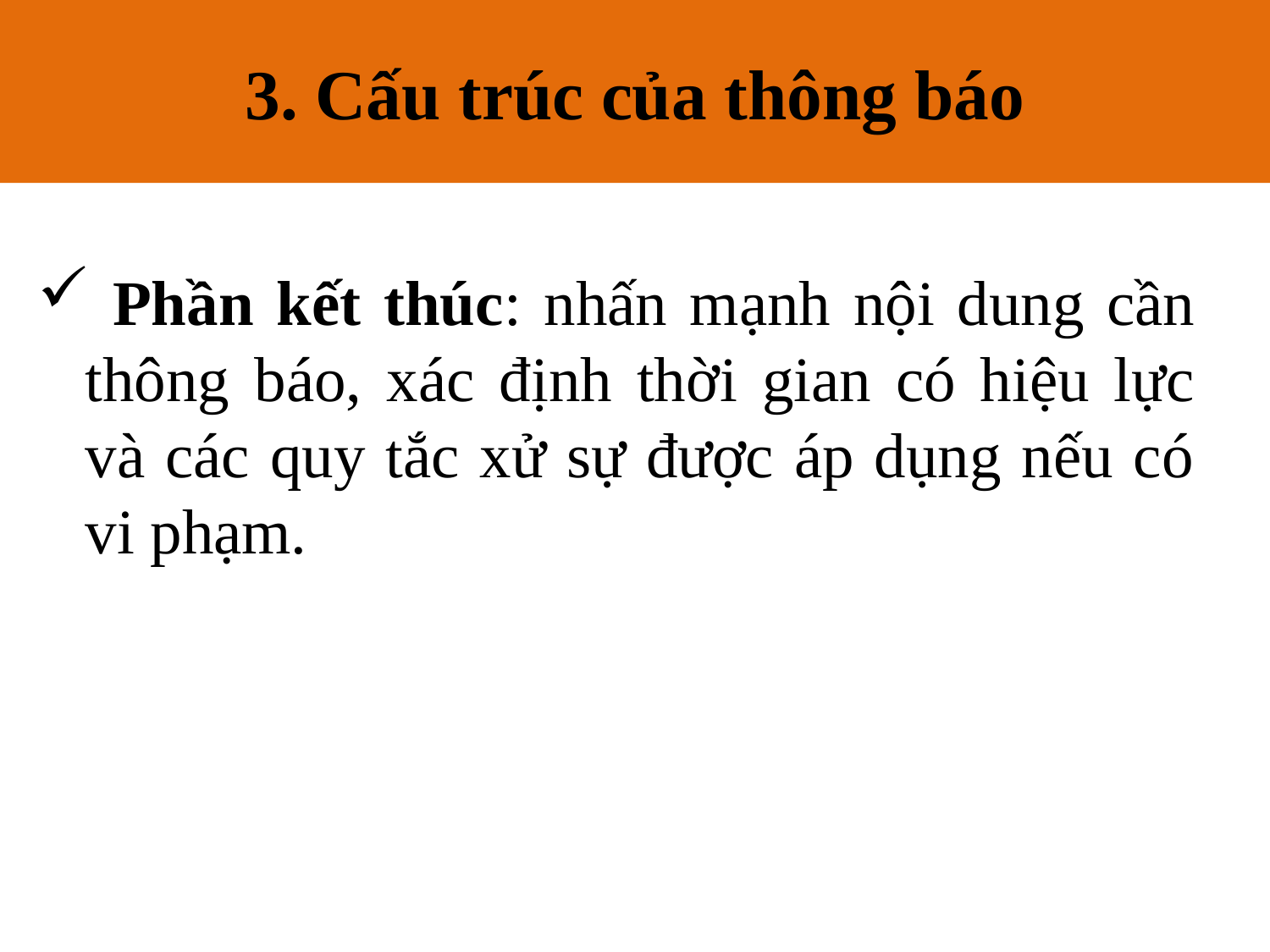

3. Cấu trúc của thông báo
# 3. Cấu trúc của thông báo
 Phần kết thúc: nhấn mạnh nội dung cần thông báo, xác định thời gian có hiệu lực và các quy tắc xử sự được áp dụng nếu có vi phạm.